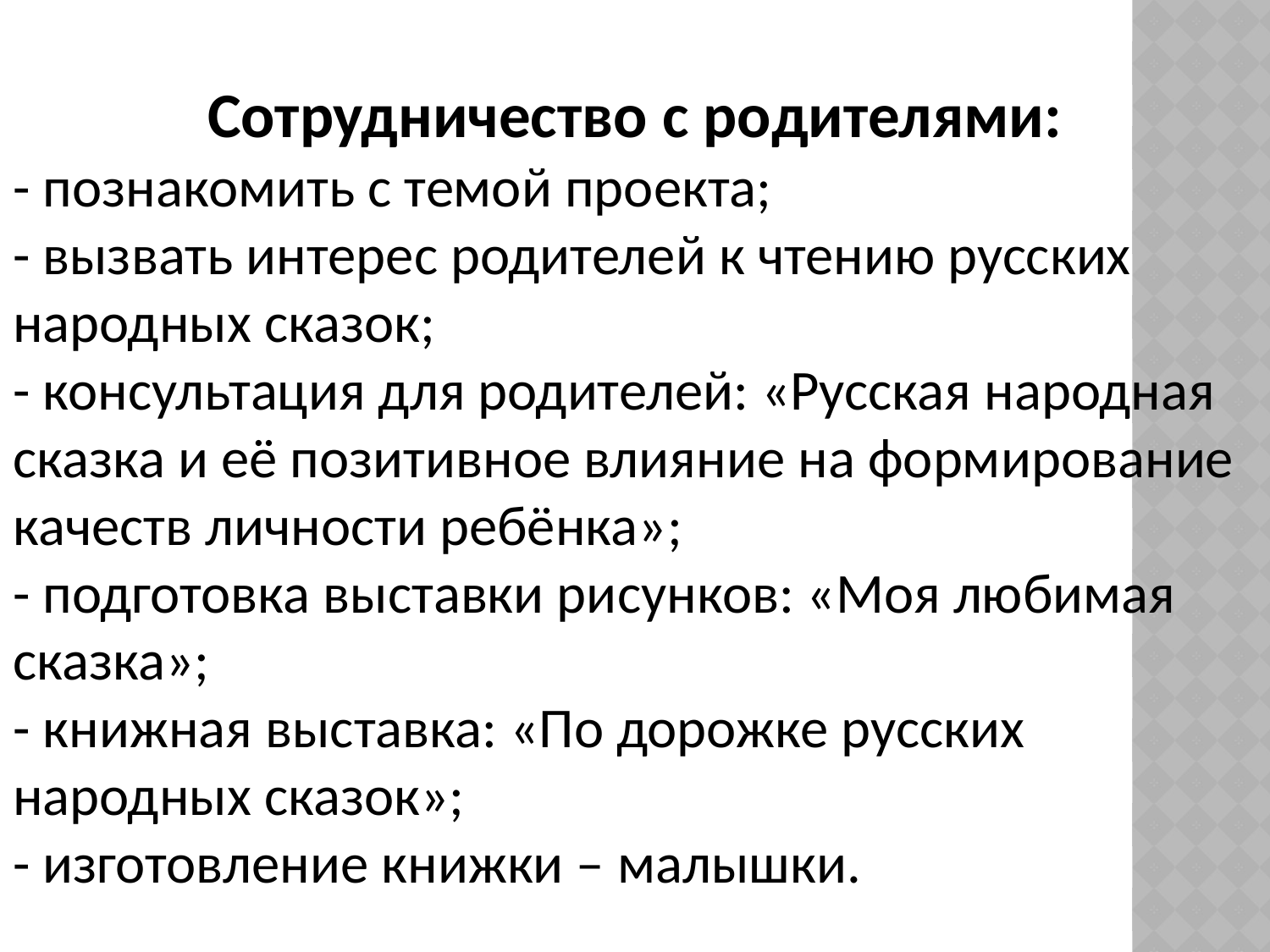

Сотрудничество с родителями:
- познакомить с темой проекта;
- вызвать интерес родителей к чтению русских народных сказок;
- консультация для родителей: «Русская народная сказка и её позитивное влияние на формирование качеств личности ребёнка»;
- подготовка выставки рисунков: «Моя любимая сказка»;
- книжная выставка: «По дорожке русских народных сказок»;
- изготовление книжки – малышки.